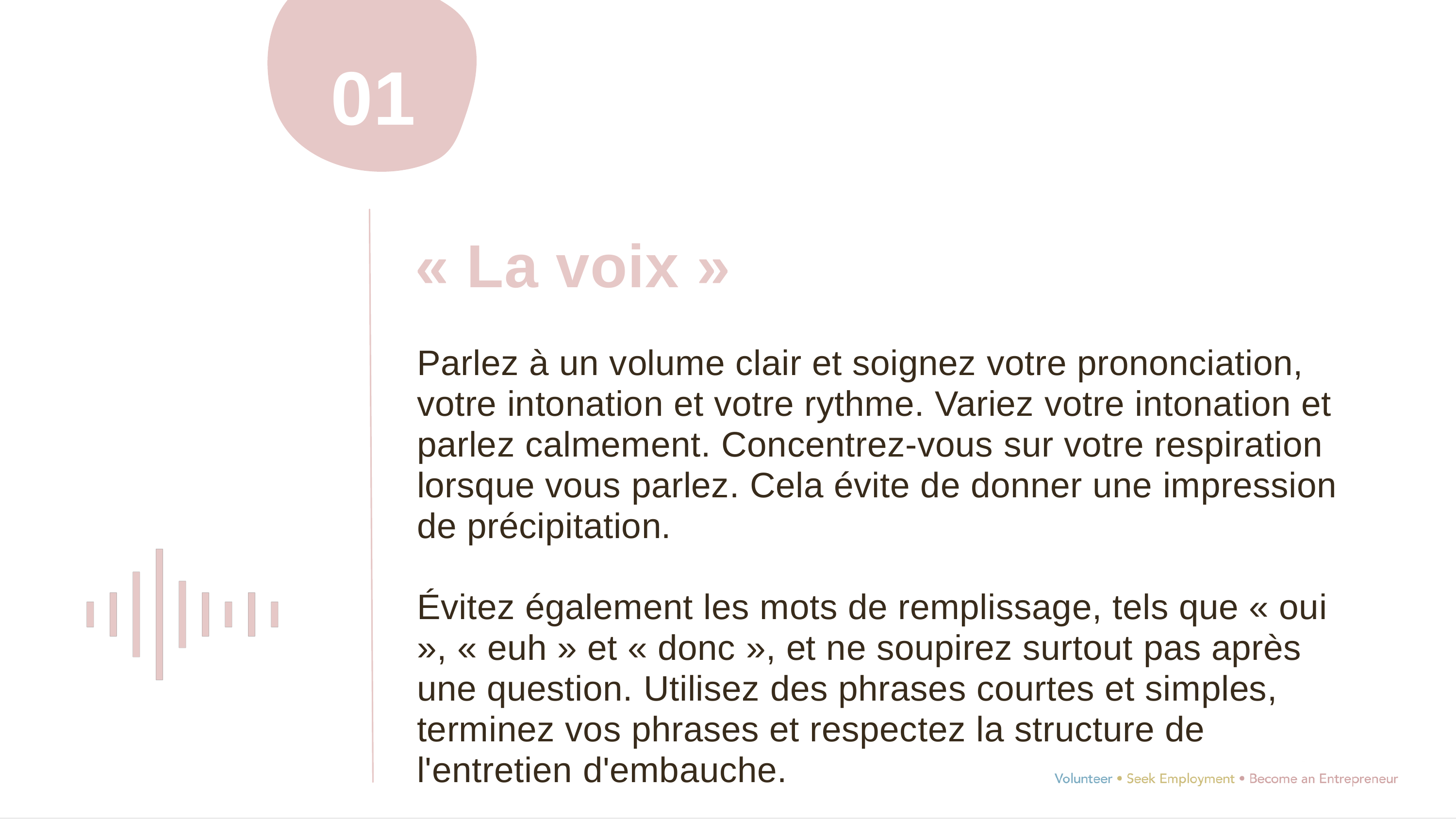

01
« La voix »

Parlez à un volume clair et soignez votre prononciation, votre intonation et votre rythme. Variez votre intonation et parlez calmement. Concentrez-vous sur votre respiration lorsque vous parlez. Cela évite de donner une impression de précipitation.

Évitez également les mots de remplissage, tels que « oui », « euh » et « donc », et ne soupirez surtout pas après une question. Utilisez des phrases courtes et simples, terminez vos phrases et respectez la structure de l'entretien d'embauche.